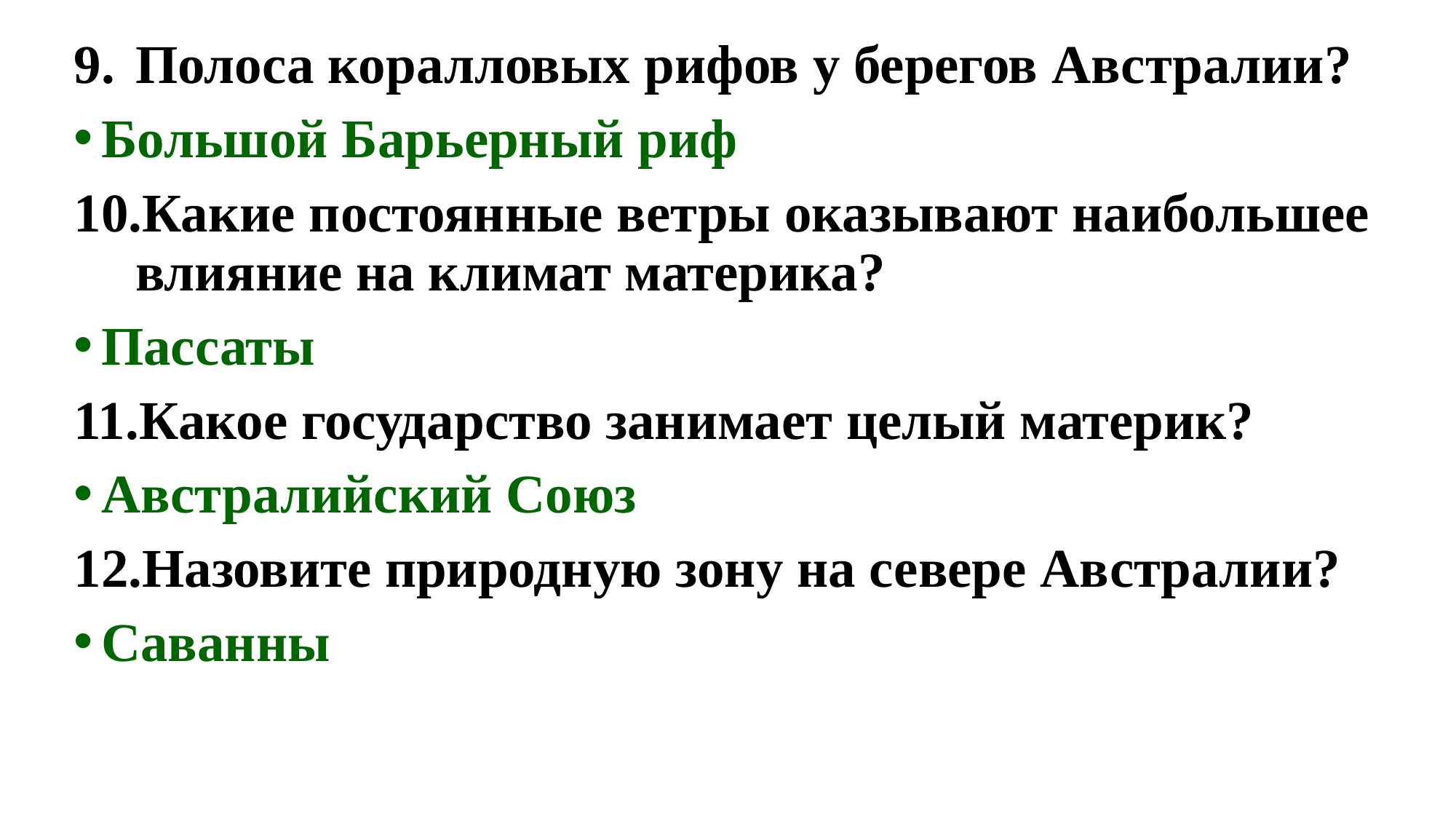

Полоса коралловых рифов у берегов Австралии?
Большой Барьерный риф
Какие постоянные ветры оказывают наибольшее влияние на климат материка?
Пассаты
Какое государство занимает целый материк?
Австралийский Союз
Назовите природную зону на севере Австралии?
Саванны